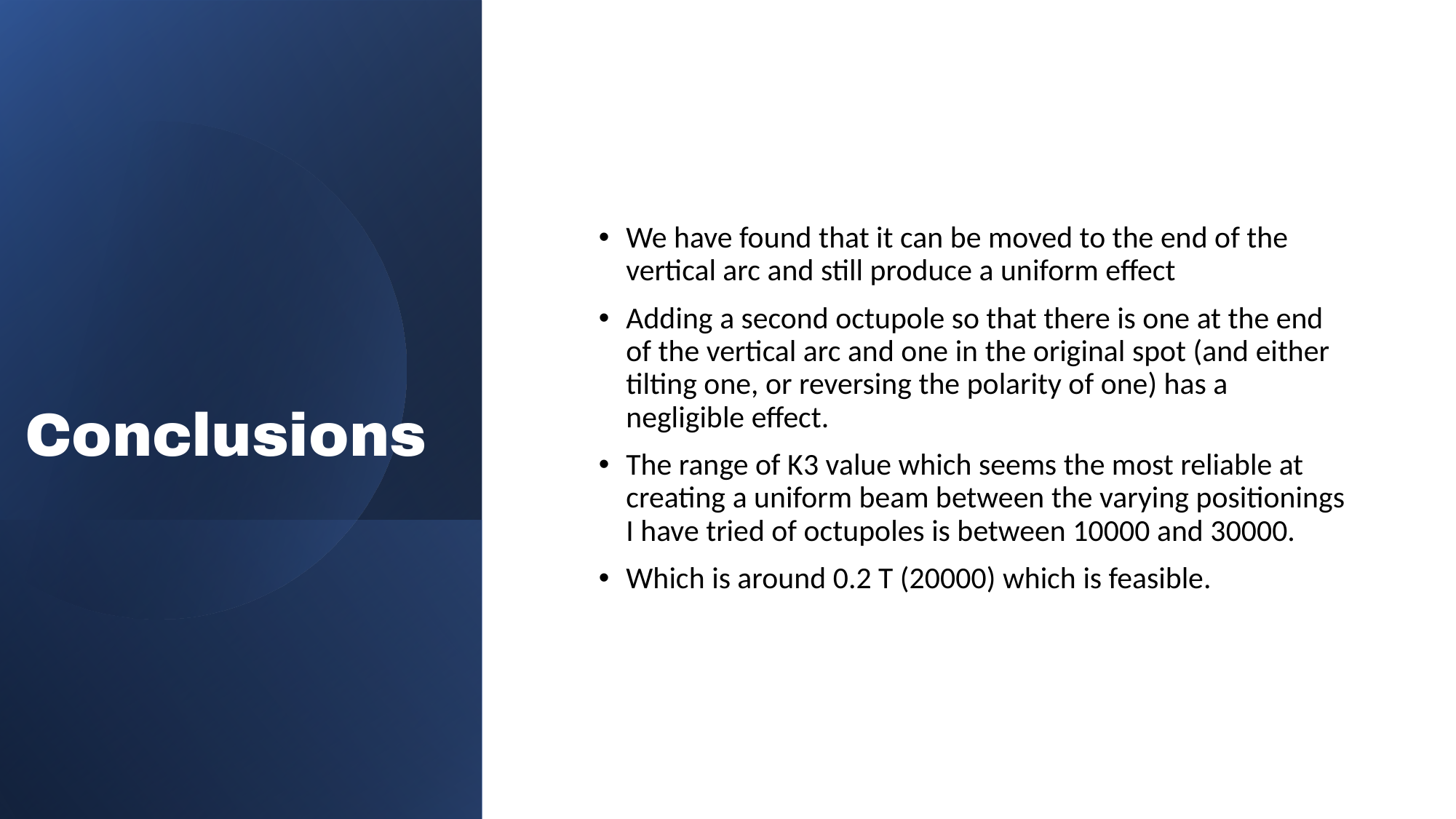

# Conclusions
We have found that it can be moved to the end of the vertical arc and still produce a uniform effect
Adding a second octupole so that there is one at the end of the vertical arc and one in the original spot (and either tilting one, or reversing the polarity of one) has a negligible effect.
The range of K3 value which seems the most reliable at creating a uniform beam between the varying positionings I have tried of octupoles is between 10000 and 30000.
Which is around 0.2 T (20000) which is feasible.